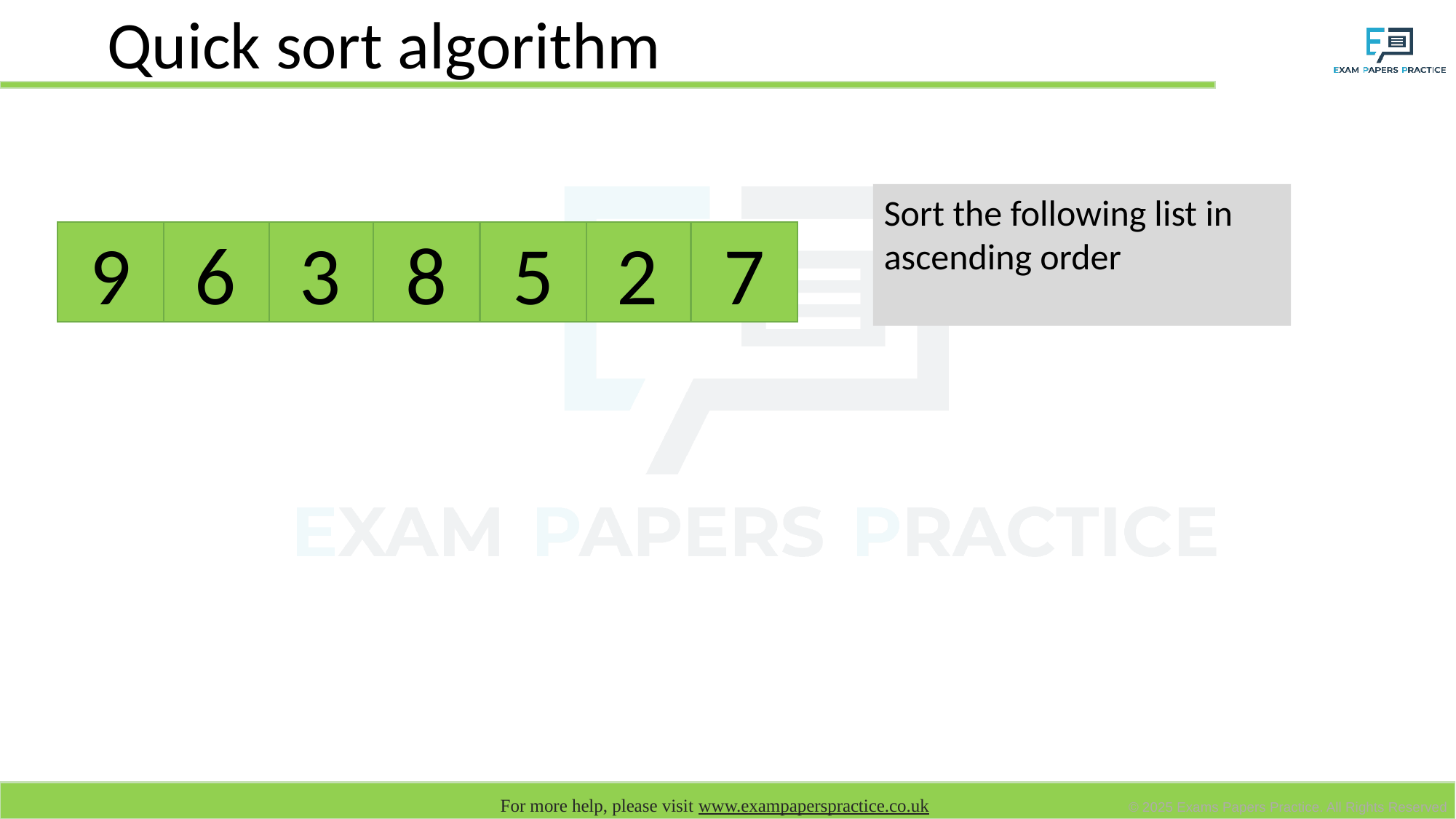

# Quick sort algorithm
Sort the following list in ascending order

9
6
3
8
5
2
7